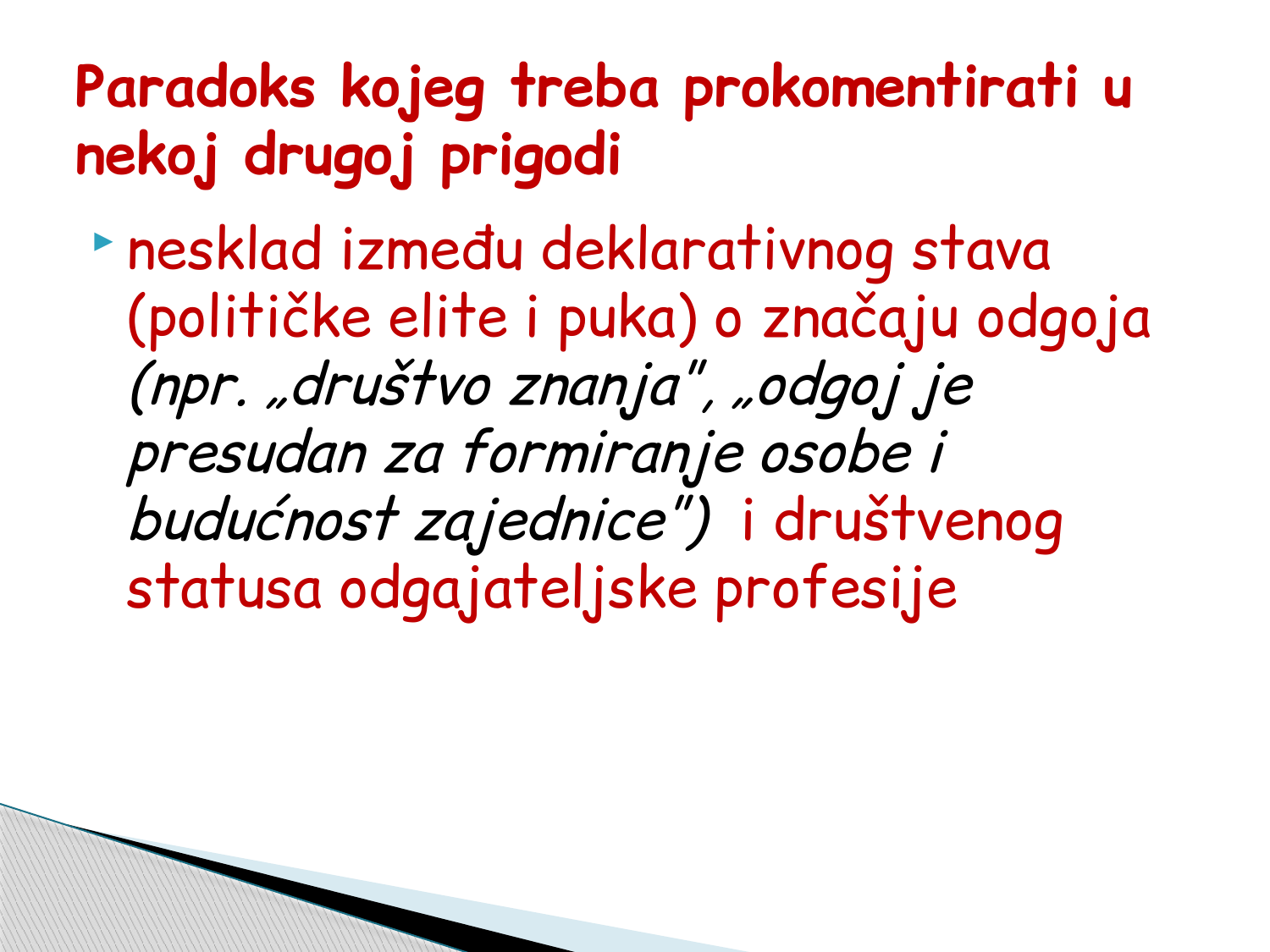

# Paradoks kojeg treba prokomentirati u nekoj drugoj prigodi
nesklad između deklarativnog stava (političke elite i puka) o značaju odgoja (npr. „društvo znanja”, „odgoj je presudan za formiranje osobe i budućnost zajednice”)  i društvenog statusa odgajateljske profesije